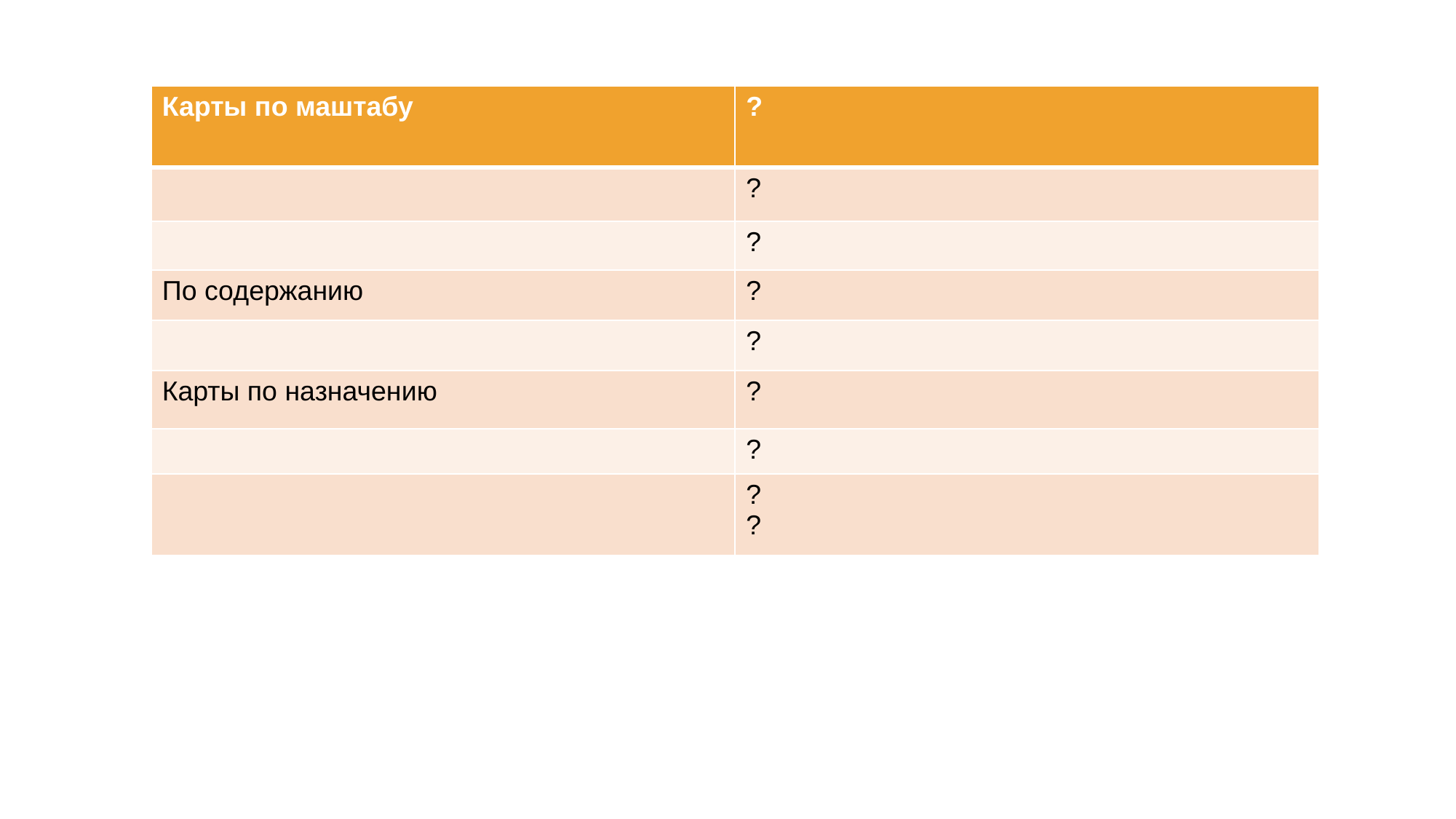

| Карты по маштабу | ? |
| --- | --- |
|  | ? |
|  | ? |
| По содержанию | ? |
|  | ? |
| Карты по назначению | ? |
|  | ? |
|  | ? ? |